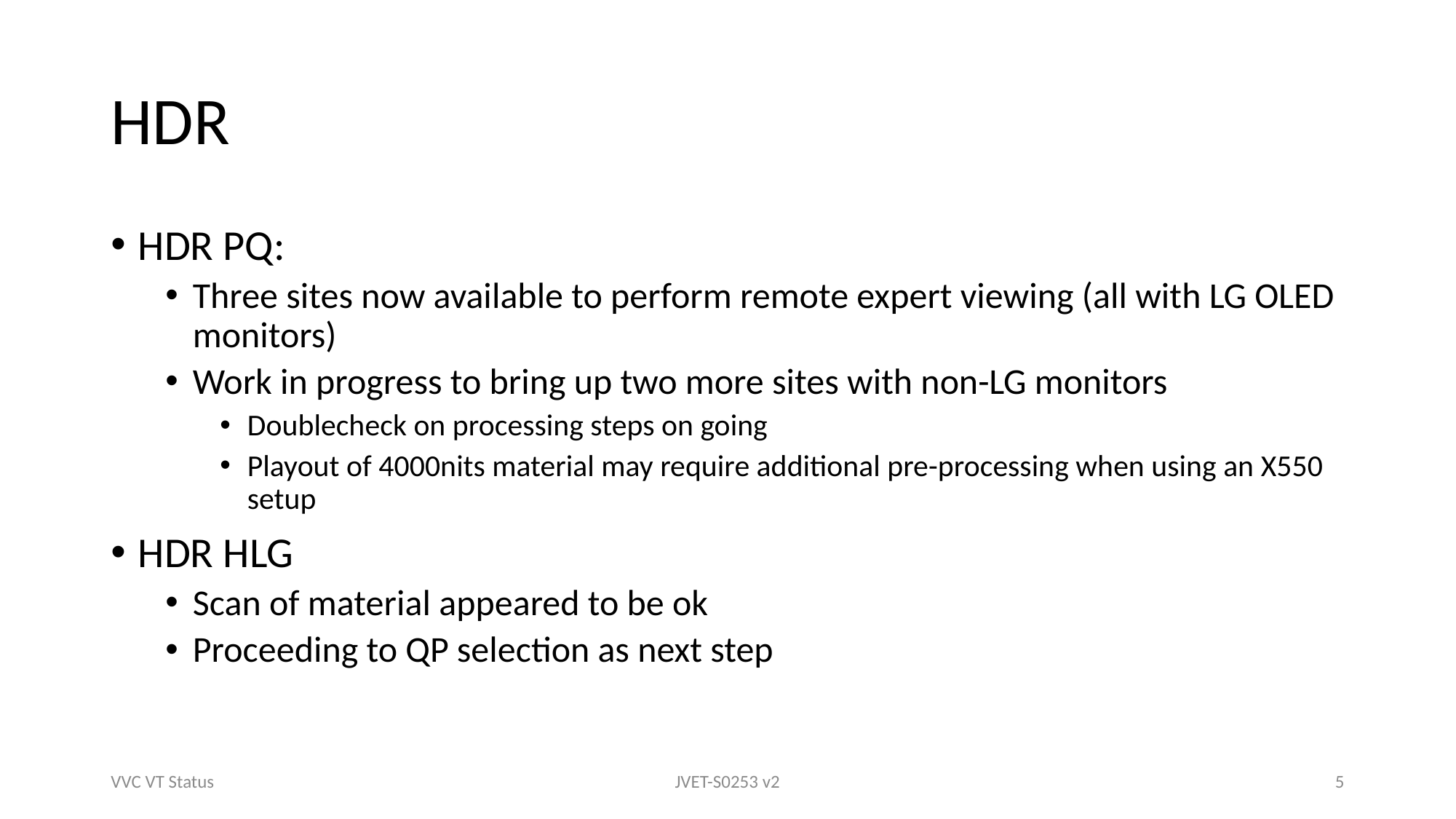

# HDR
HDR PQ:
Three sites now available to perform remote expert viewing (all with LG OLED monitors)
Work in progress to bring up two more sites with non-LG monitors
Doublecheck on processing steps on going
Playout of 4000nits material may require additional pre-processing when using an X550 setup
HDR HLG
Scan of material appeared to be ok
Proceeding to QP selection as next step
VVC VT Status
JVET-S0253 v2
5